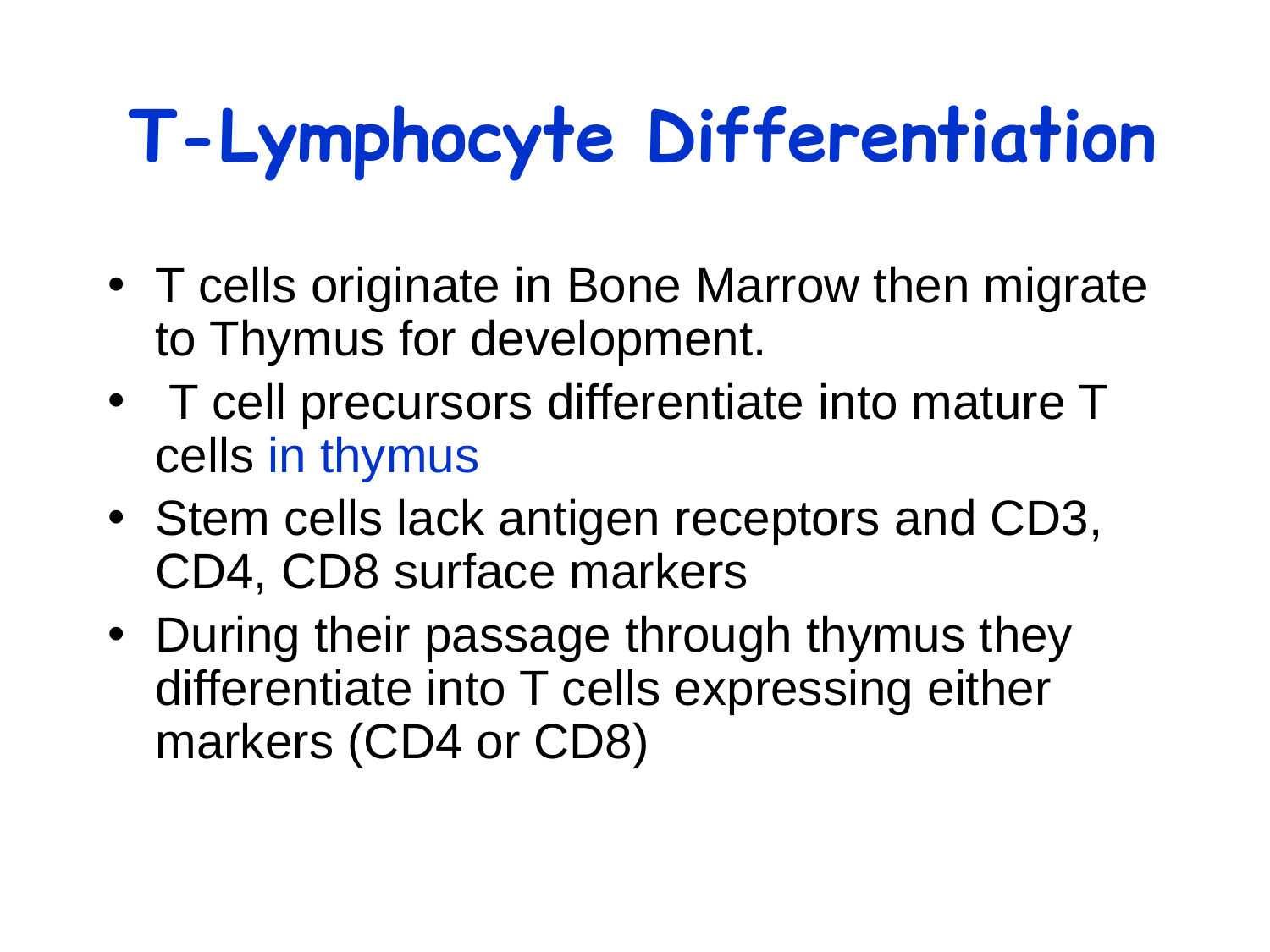

T-Lymphocyte Differentiation
T cells originate in Bone Marrow then migrate to Thymus for development.
 T cell precursors differentiate into mature T cells in thymus
Stem cells lack antigen receptors and CD3, CD4, CD8 surface markers
During their passage through thymus they differentiate into T cells expressing either markers (CD4 or CD8)